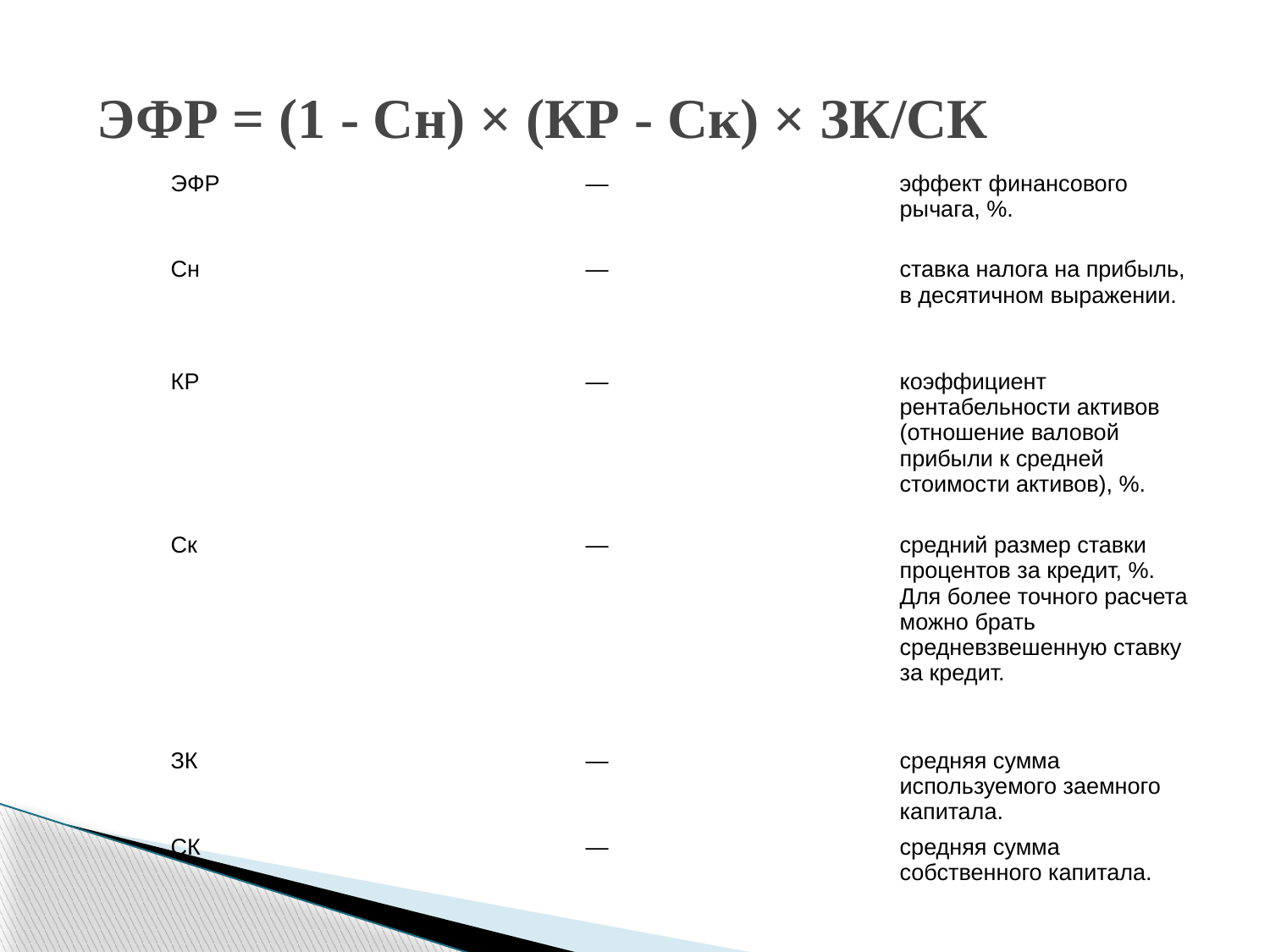

# ЭФР = (1 - Сн) × (КР - Ск) × ЗК/СК
| ЭФР | — | эффект финансового рычага, %. |
| --- | --- | --- |
| Сн | — | ставка налога на прибыль, в десятичном выражении. |
| КР | — | коэффициент рентабельности активов (отношение валовой прибыли к средней стоимости активов), %. |
| Ск | — | средний размер ставки процентов за кредит, %. Для более точного расчета можно брать средневзвешенную ставку за кредит. |
| ЗК | — | средняя сумма используемого заемного капитала. |
| СК | — | средняя сумма собственного капитала. |